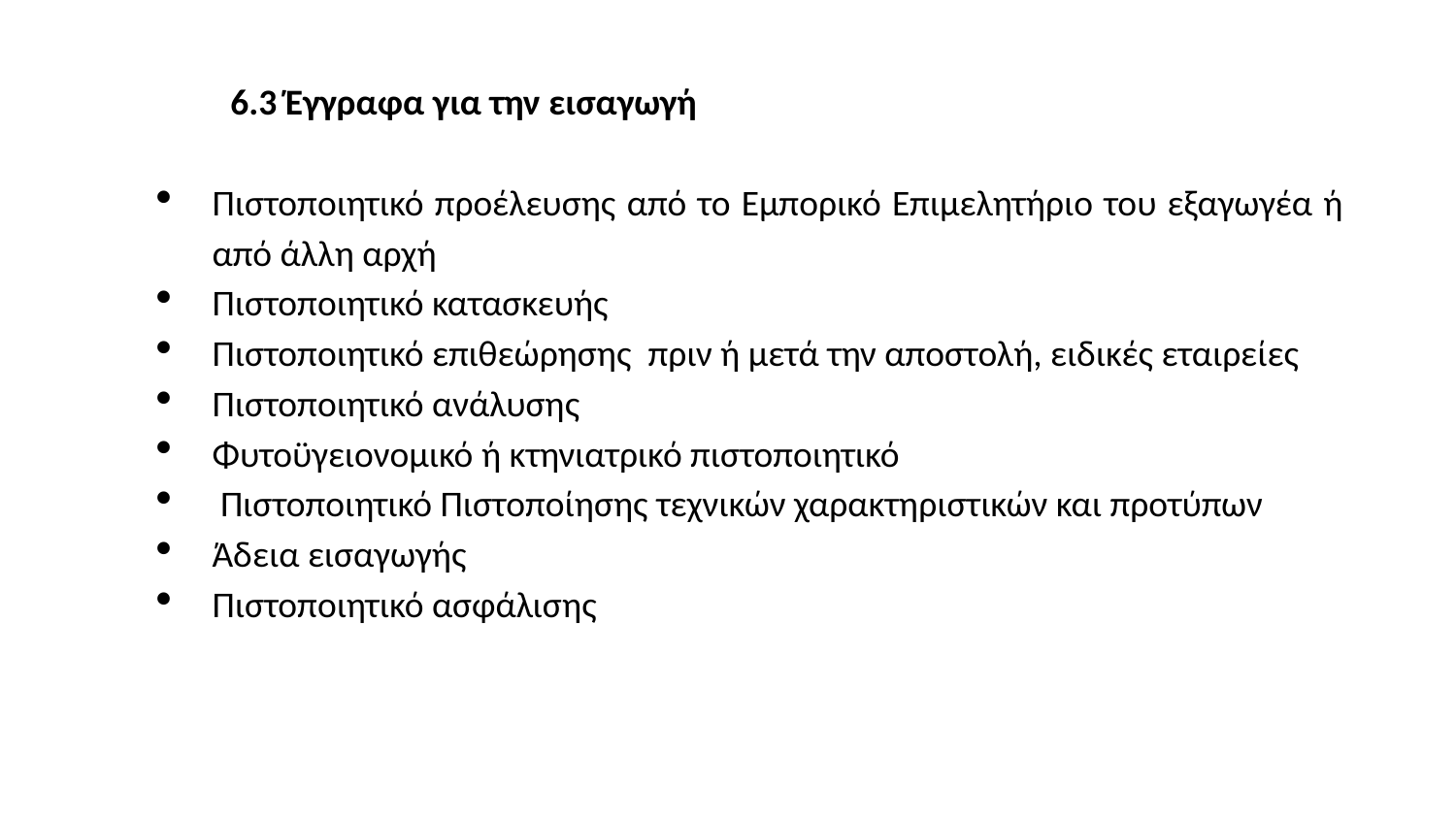

6.3 Έγγραφα για την εισαγωγή

Πιστοποιητικό προέλευσης από το Εμπορικό Επιμελητήριο του εξαγωγέα ή από άλλη αρχή
Πιστοποιητικό κατασκευής
Πιστοποιητικό επιθεώρησης  πριν ή μετά την αποστολή, ειδικές εταιρείες
Πιστοποιητικό ανάλυσης
Φυτοϋγειονομικό ή κτηνιατρικό πιστοποιητικό
 Πιστοποιητικό Πιστοποίησης τεχνικών χαρακτηριστικών και προτύπων
Άδεια εισαγωγής
Πιστοποιητικό ασφάλισης